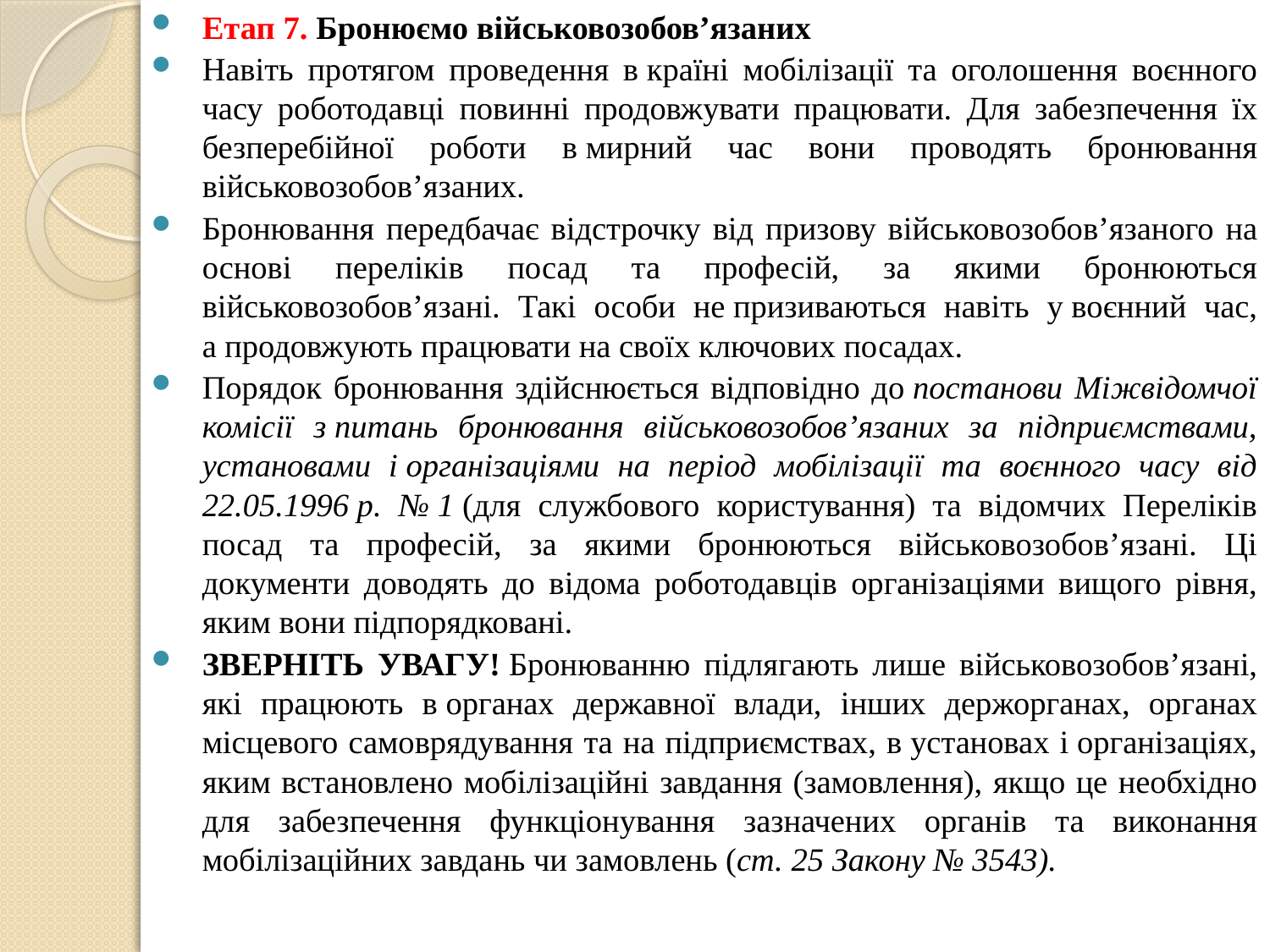

Етап 7. Бронюємо військовозобов’язаних
Навіть протягом проведення в країні мобілізації та оголошення воєнного часу роботодавці повинні продовжувати працювати. Для забезпечення їх безперебійної роботи в мирний час вони проводять бронювання військовозобов’язаних.
Бронювання передбачає відстрочку від призову військовозобов’язаного на основі переліків посад та професій, за якими бронюються військовозобов’язані. Такі особи не призиваються навіть у воєнний час, а продовжують працювати на своїх ключових посадах.
Порядок бронювання здійснюється відповідно до постанови Міжвідомчої комісії з питань бронювання військовозобов’язаних за підприємствами, установами і організація­ми на період мобілізації та воєнного часу від 22.05.1996 р. № 1 (для службового користування) та відомчих Переліків посад та професій, за якими бронюються військовозобов’язані. Ці документи доводять до відома роботодавців організаціями вищого рівня, яким вони підпорядковані.
ЗВЕРНІТЬ УВАГУ! Бронюванню підлягають лише військовозобов’язані, які працюють в органах державної влади, інших держорганах, органах місцевого самоврядування та на підприємствах, в установах і організаціях, яким встановлено мобілізаційні завдання (замовлення), якщо це необхідно для забезпечення функціонування зазначених органів та виконання мобілізаційних завдань чи замовлень (ст. 25 Закону № 3543).